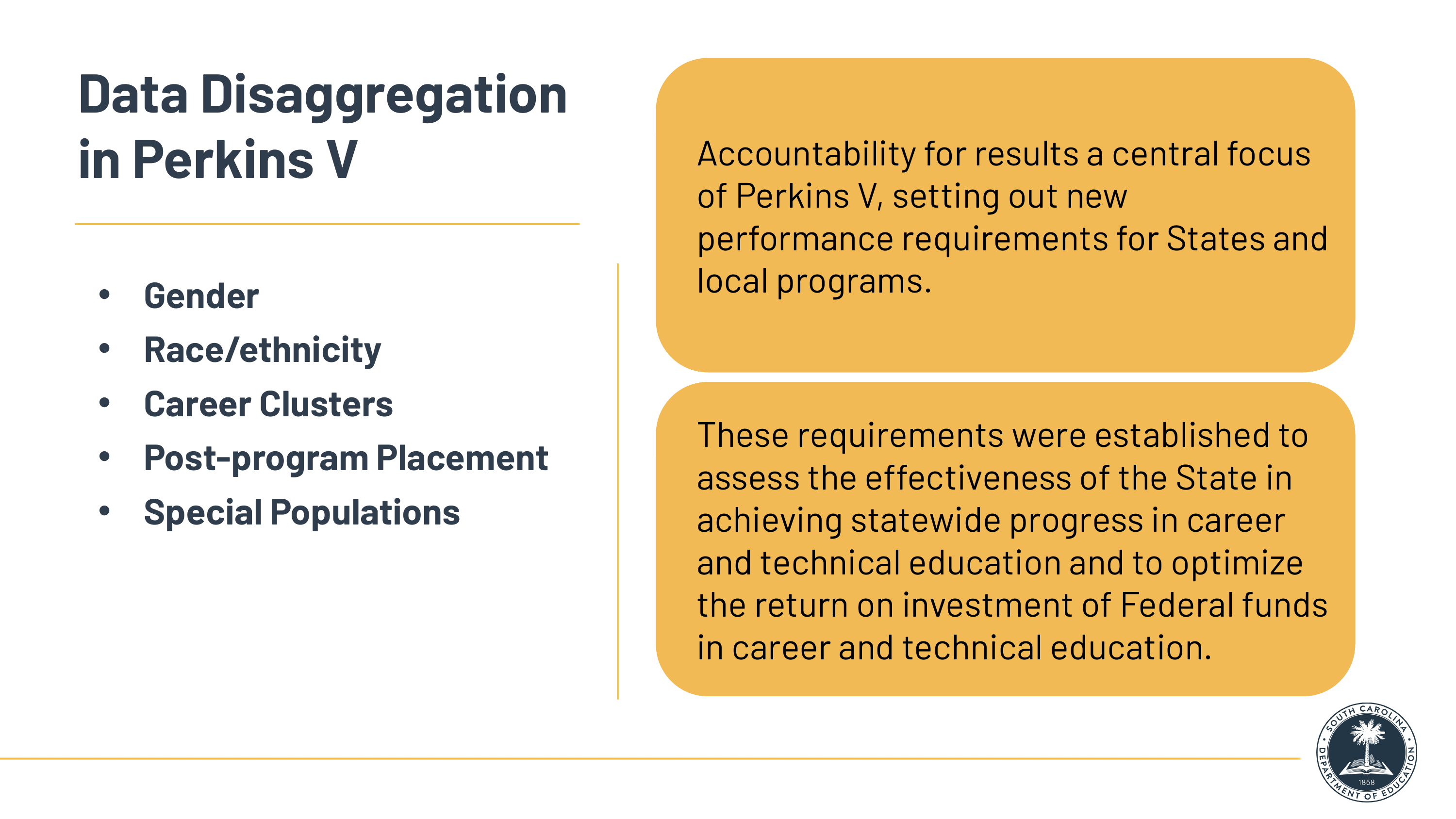

# Data Disaggregation in Perkins V
Accountability for results a central focus of Perkins V, setting out new performance requirements for States and local programs.
These requirements were established to assess the effectiveness of the State in achieving statewide progress in career and technical education and to optimize the return on investment of Federal funds in career and technical education.
Gender
Race/ethnicity
Career Clusters
Post-program Placement
Special Populations